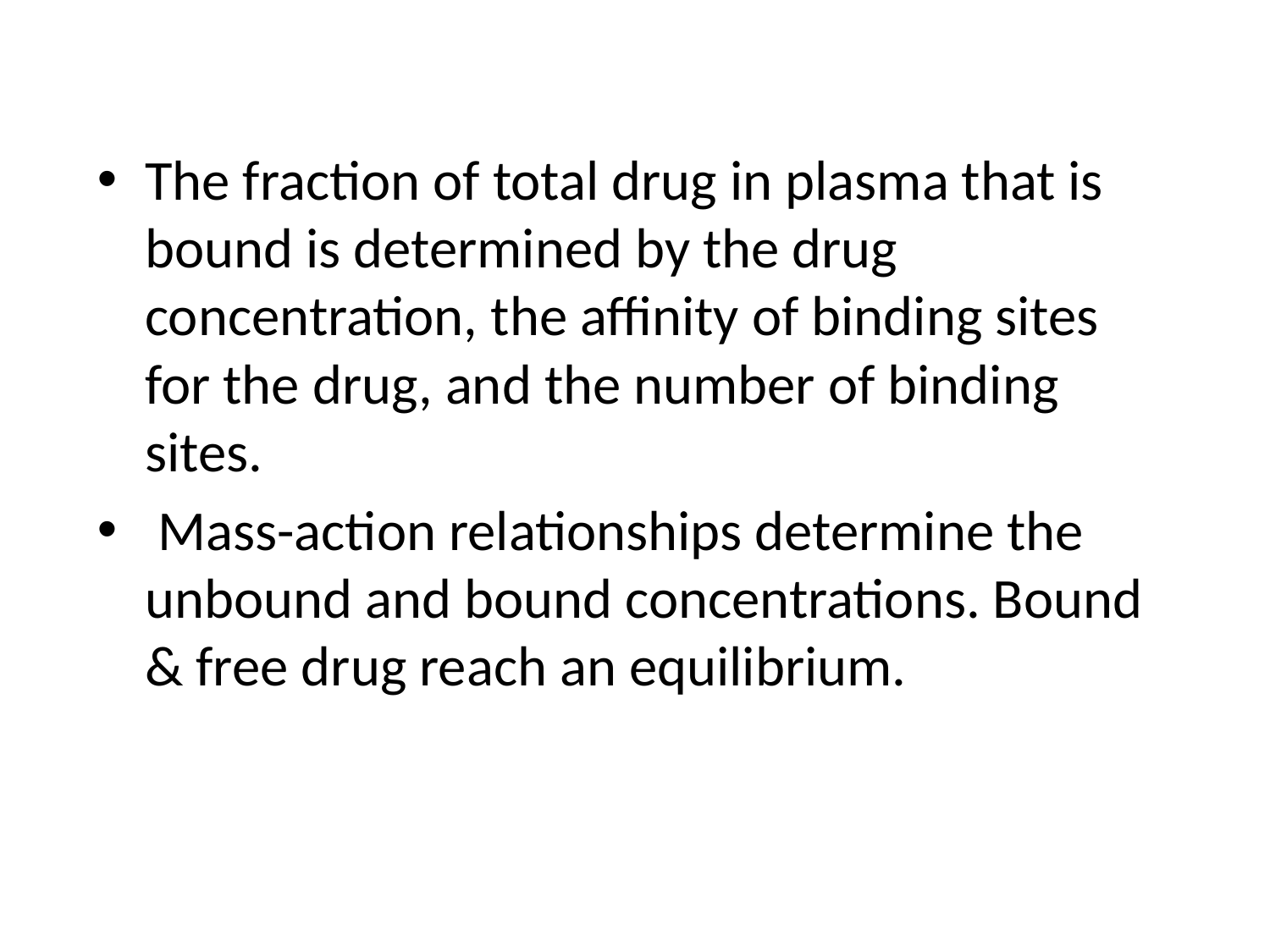

The fraction of total drug in plasma that is bound is determined by the drug concentration, the affinity of binding sites for the drug, and the number of binding sites.
 Mass-action relationships determine the unbound and bound concentrations. Bound & free drug reach an equilibrium.